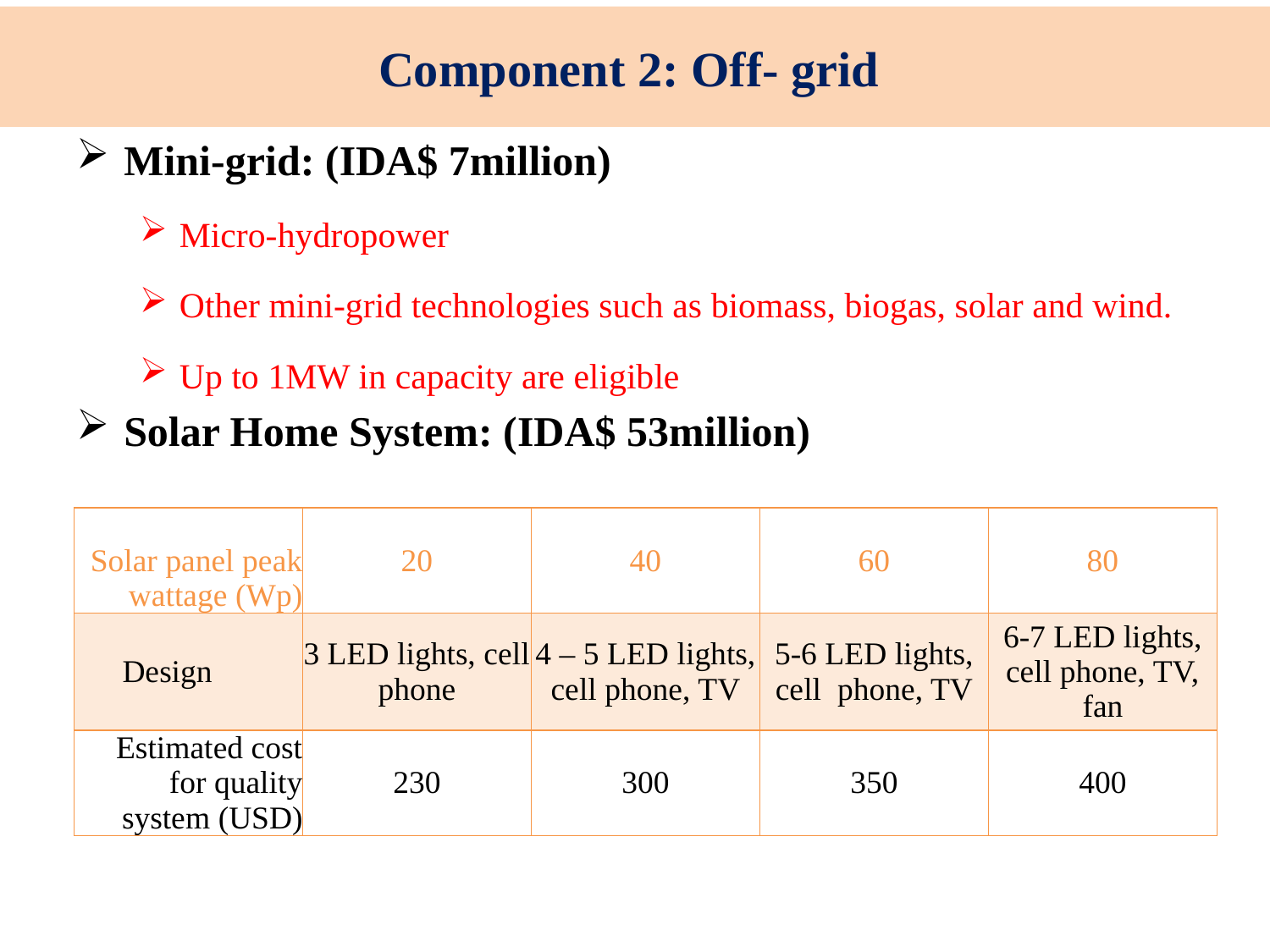

# Component 2: Off- grid
Mini-grid: (IDA$ 7million)
Micro-hydropower
Other mini-grid technologies such as biomass, biogas, solar and wind.
Up to 1MW in capacity are eligible
Solar Home System: (IDA$ 53million)
| Solar panel peak wattage (Wp) | 20 | 40 | 60 | 80 |
| --- | --- | --- | --- | --- |
| Design | 3 LED lights, cell phone | 4 – 5 LED lights, cell phone, TV | 5-6 LED lights, cell phone, TV | 6-7 LED lights, cell phone, TV, fan |
| Estimated cost for quality system (USD) | 230 | 300 | 350 | 400 |